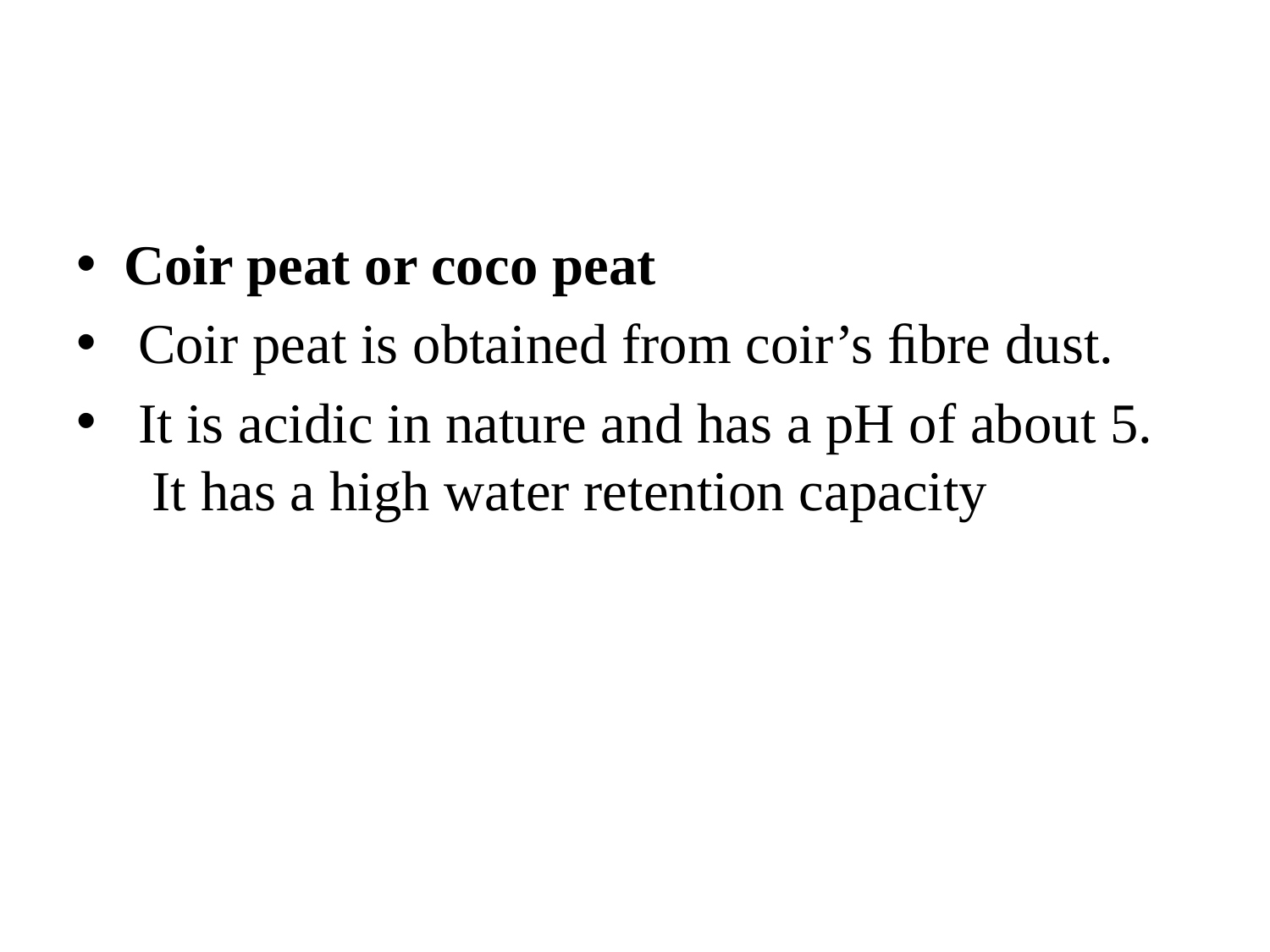

#
Coir peat or coco peat
 Coir peat is obtained from coir’s ﬁbre dust.
 It is acidic in nature and has a pH of about 5.     It has a high water retention capacity